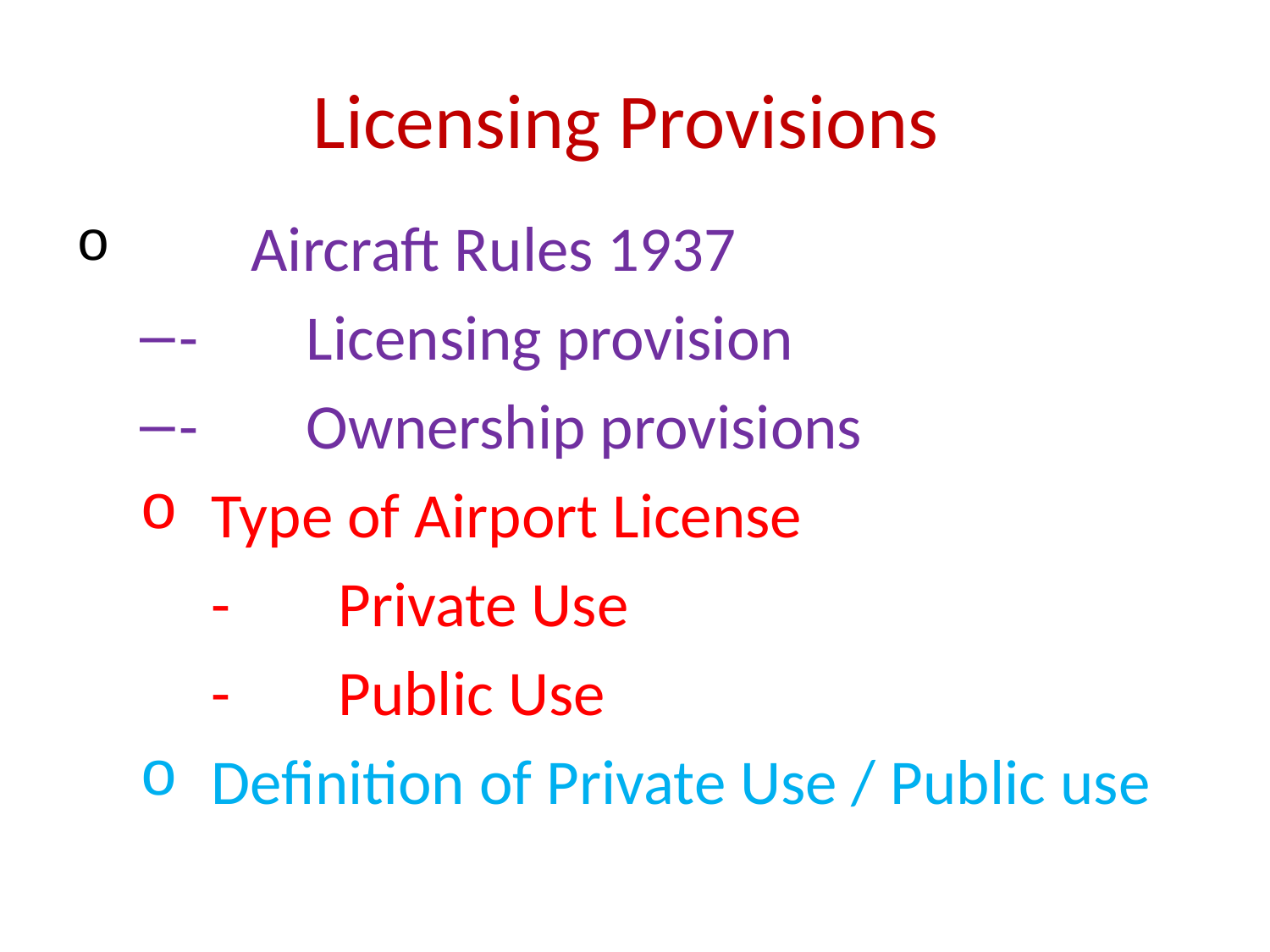

# Licensing Provisions
 	Aircraft Rules 1937
- 	Licensing provision
- 	Ownership provisions
Type of Airport License
	- 	Private Use
	- 	Public Use
Definition of Private Use / Public use